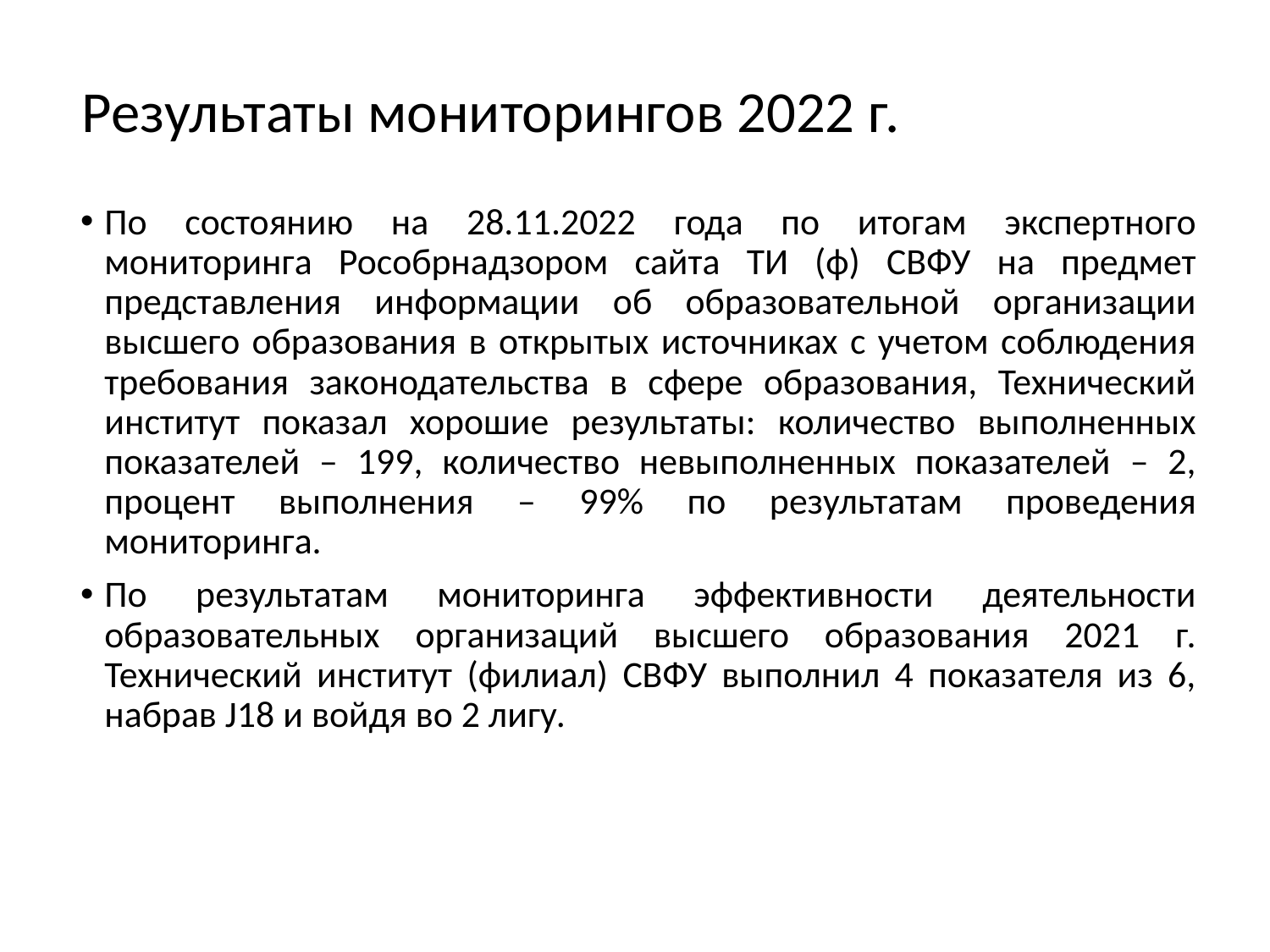

# Результаты мониторингов 2022 г.
По состоянию на 28.11.2022 года по итогам экспертного мониторинга Рособрнадзором сайта ТИ (ф) СВФУ на предмет представления информации об образовательной организации высшего образования в открытых источниках с учетом соблюдения требования законодательства в сфере образования, Технический институт показал хорошие результаты: количество выполненных показателей – 199, количество невыполненных показателей – 2, процент выполнения – 99% по результатам проведения мониторинга.
По результатам мониторинга эффективности деятельности образовательных организаций высшего образования 2021 г. Технический институт (филиал) СВФУ выполнил 4 показателя из 6, набрав J18 и войдя во 2 лигу.